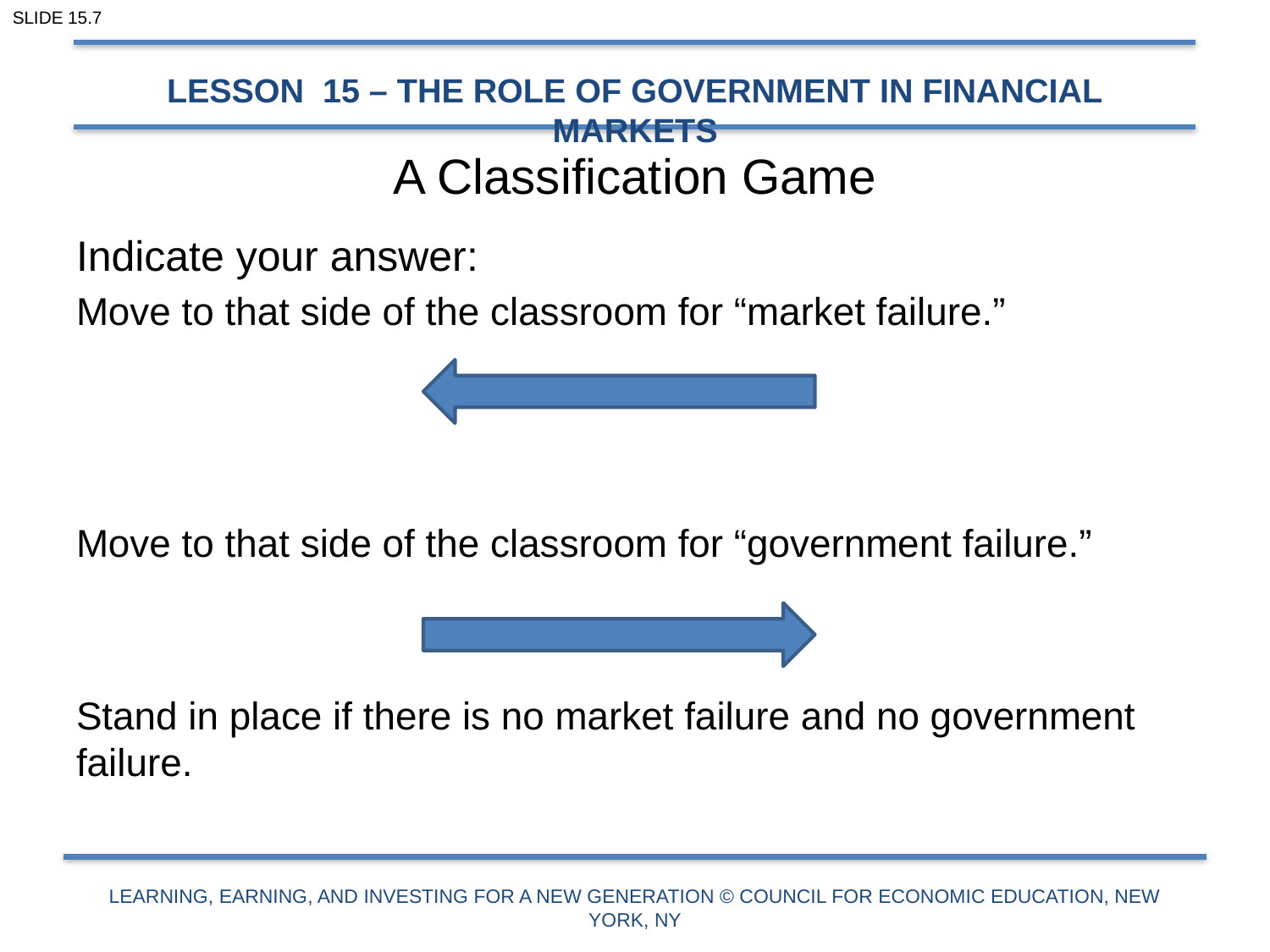

Slide 15.7
Lesson  15 – The Role of Government in Financial Markets
# A Classification Game
Indicate your answer:
Move to that side of the classroom for “market failure.”

Move to that side of the classroom for “government failure.”

Stand in place if there is no market failure and no government failure.